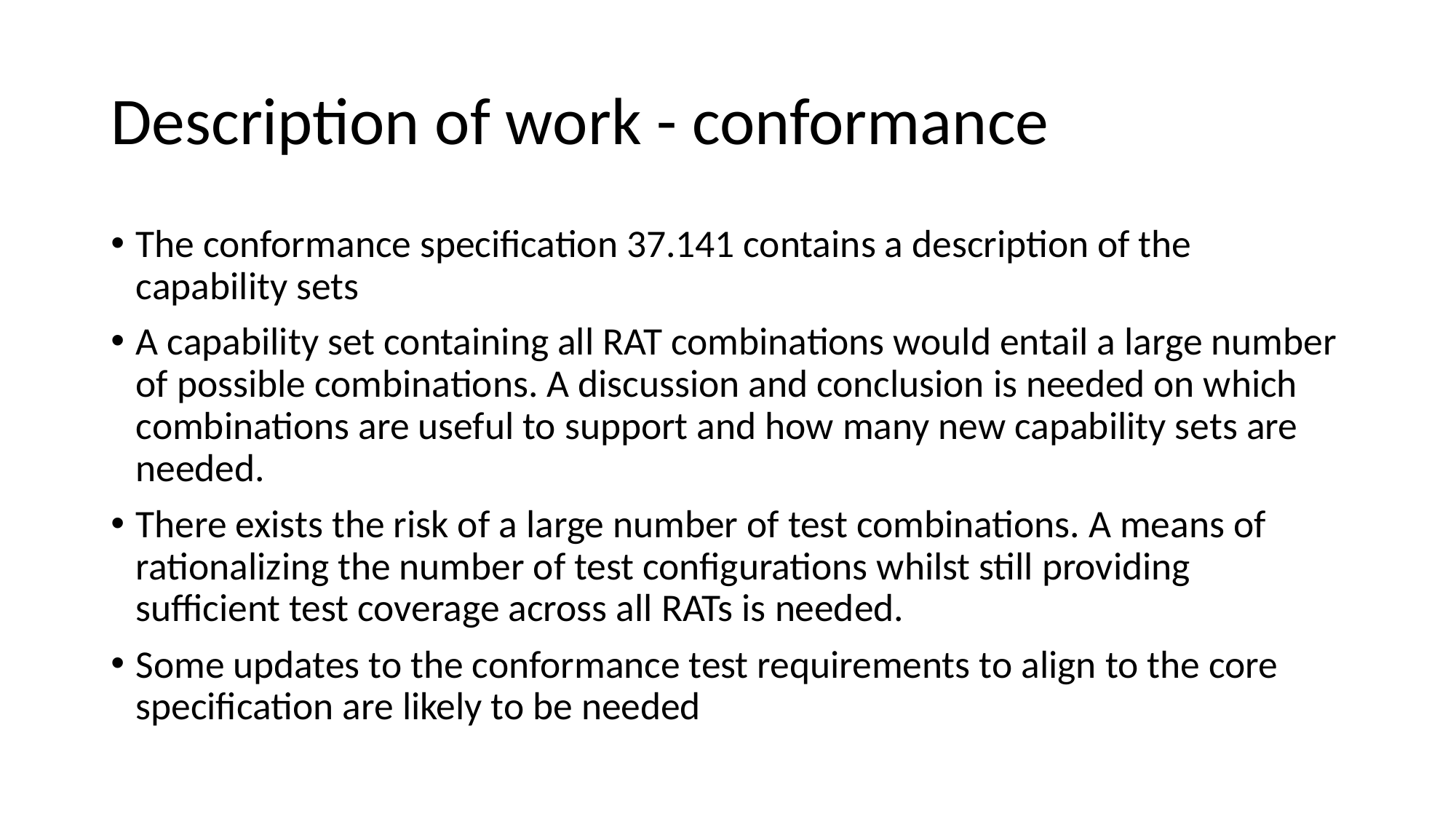

# Description of work - conformance
The conformance specification 37.141 contains a description of the capability sets
A capability set containing all RAT combinations would entail a large number of possible combinations. A discussion and conclusion is needed on which combinations are useful to support and how many new capability sets are needed.
There exists the risk of a large number of test combinations. A means of rationalizing the number of test configurations whilst still providing sufficient test coverage across all RATs is needed.
Some updates to the conformance test requirements to align to the core specification are likely to be needed